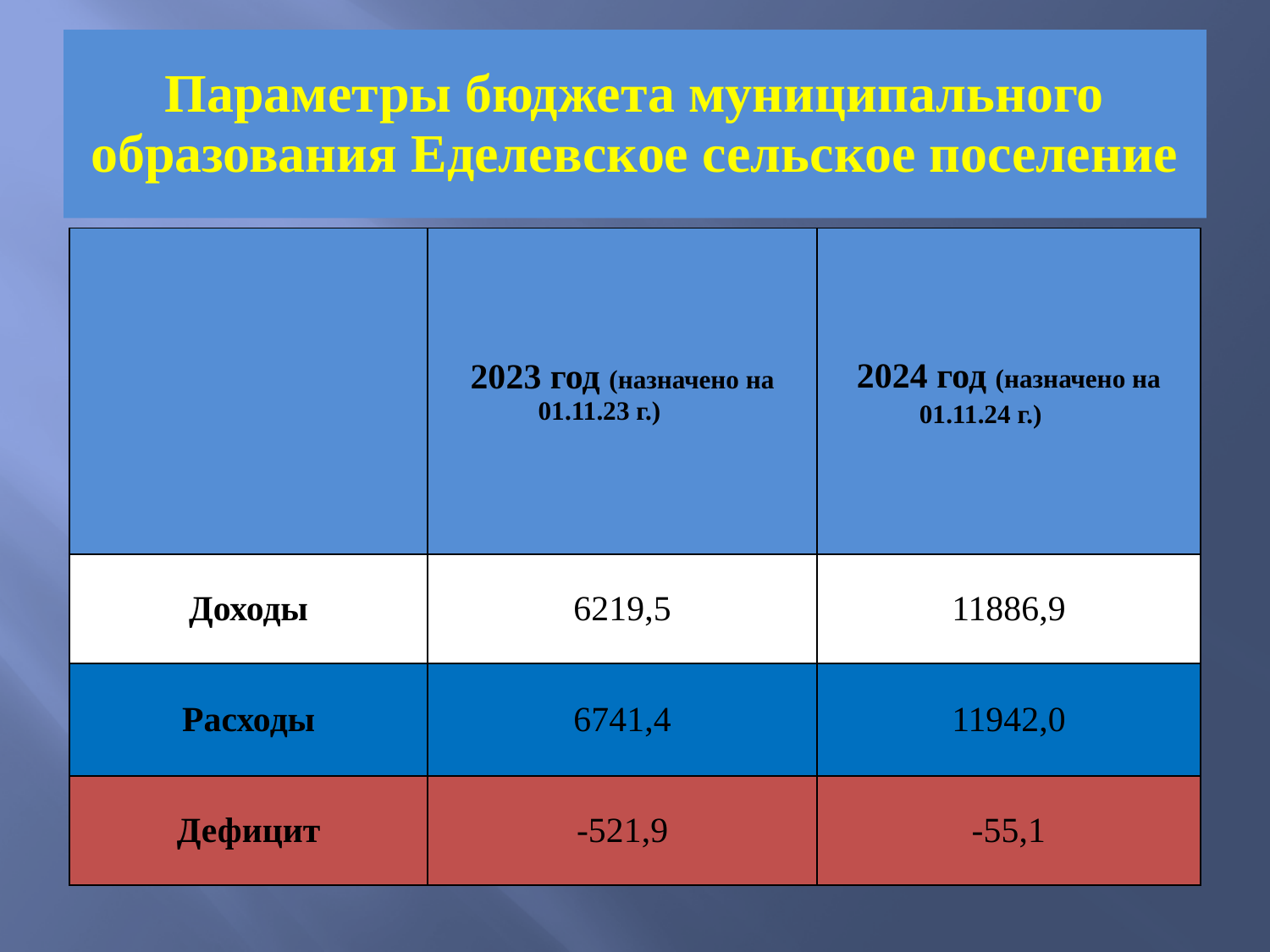

# Параметры бюджета муниципального образования Еделевское сельское поселение
|  | 2023 год (назначено на 01.11.23 г.) | 2024 год (назначено на 01.11.24 г.) |
| --- | --- | --- |
| Доходы | 6219,5 | 11886,9 |
| Расходы | 6741,4 | 11942,0 |
| Дефицит | -521,9 | -55,1 |